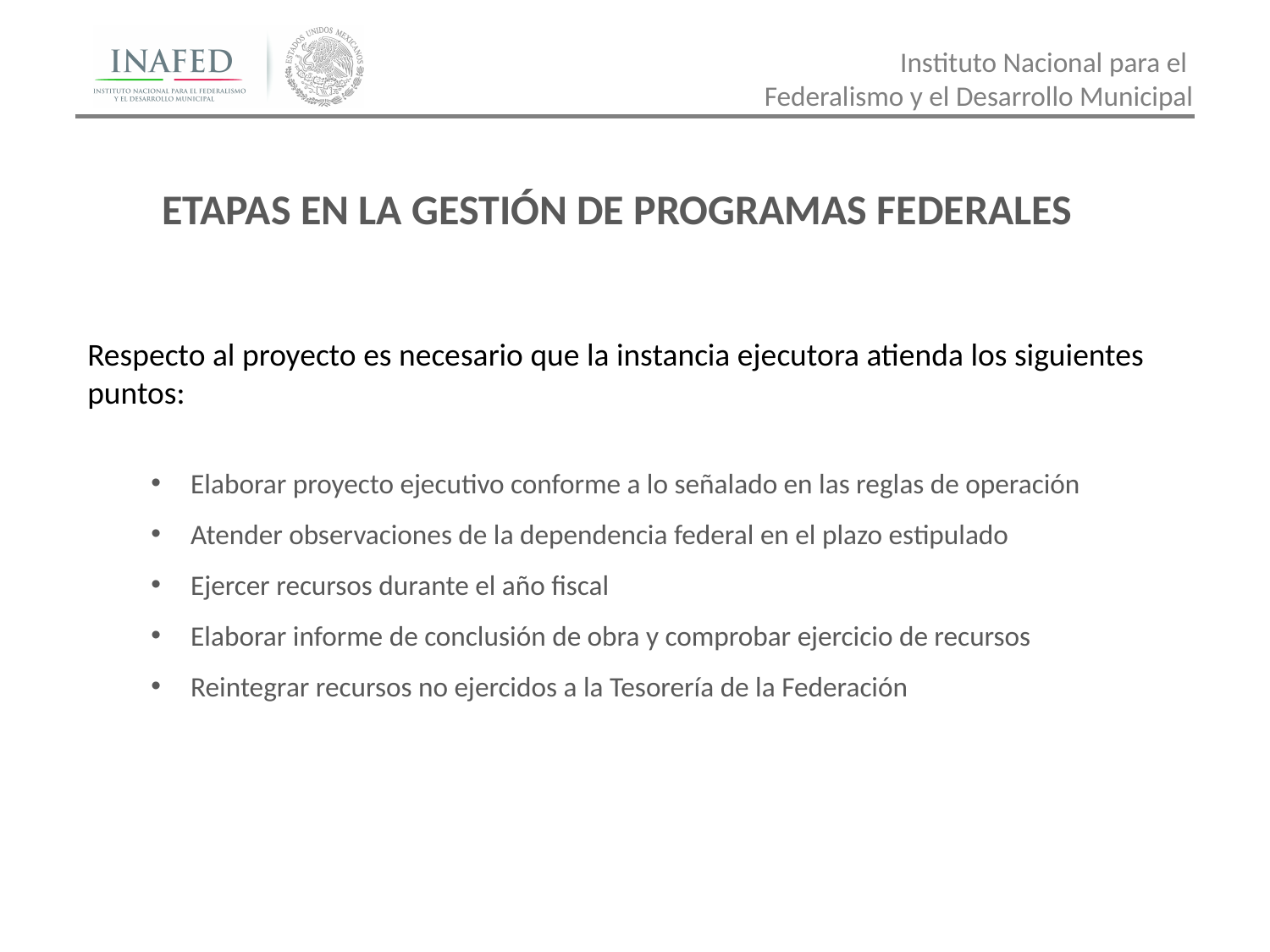

ETAPAS EN LA GESTIÓN DE PROGRAMAS FEDERALES

Respecto al proyecto es necesario que la instancia ejecutora atienda los siguientes puntos:

Elaborar proyecto ejecutivo conforme a lo señalado en las reglas de operación
Atender observaciones de la dependencia federal en el plazo estipulado
Ejercer recursos durante el año fiscal
Elaborar informe de conclusión de obra y comprobar ejercicio de recursos
Reintegrar recursos no ejercidos a la Tesorería de la Federación